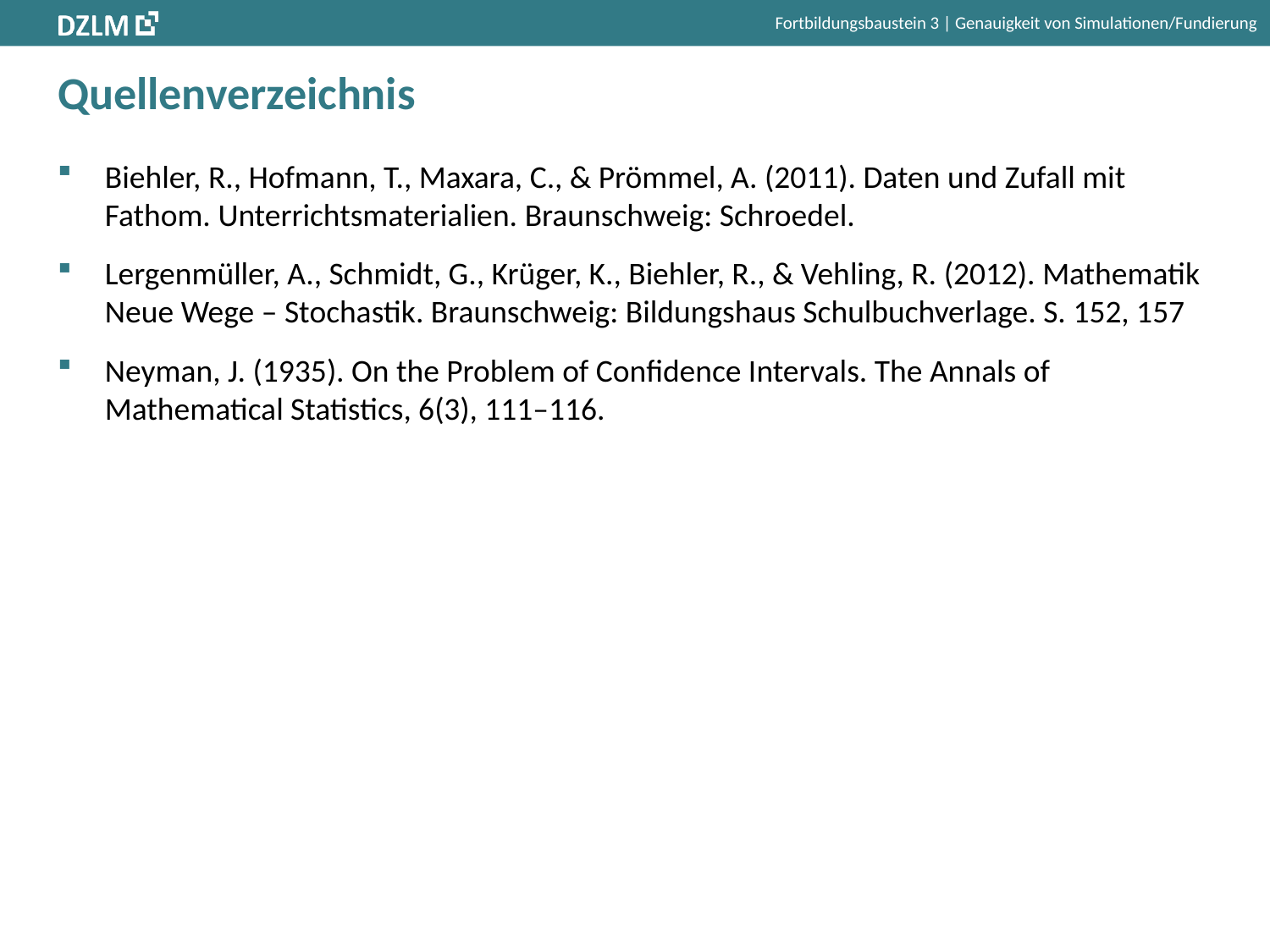

# Quellenverzeichnis
Biehler, R., Hofmann, T., Maxara, C., & Prömmel, A. (2011). Daten und Zufall mit Fathom. Unterrichtsmaterialien. Braunschweig: Schroedel.
Lergenmüller, A., Schmidt, G., Krüger, K., Biehler, R., & Vehling, R. (2012). Mathematik Neue Wege – Stochastik. Braunschweig: Bildungshaus Schulbuchverlage. S. 152, 157
Neyman, J. (1935). On the Problem of Confidence Intervals. The Annals of Mathematical Statistics, 6(3), 111–116.